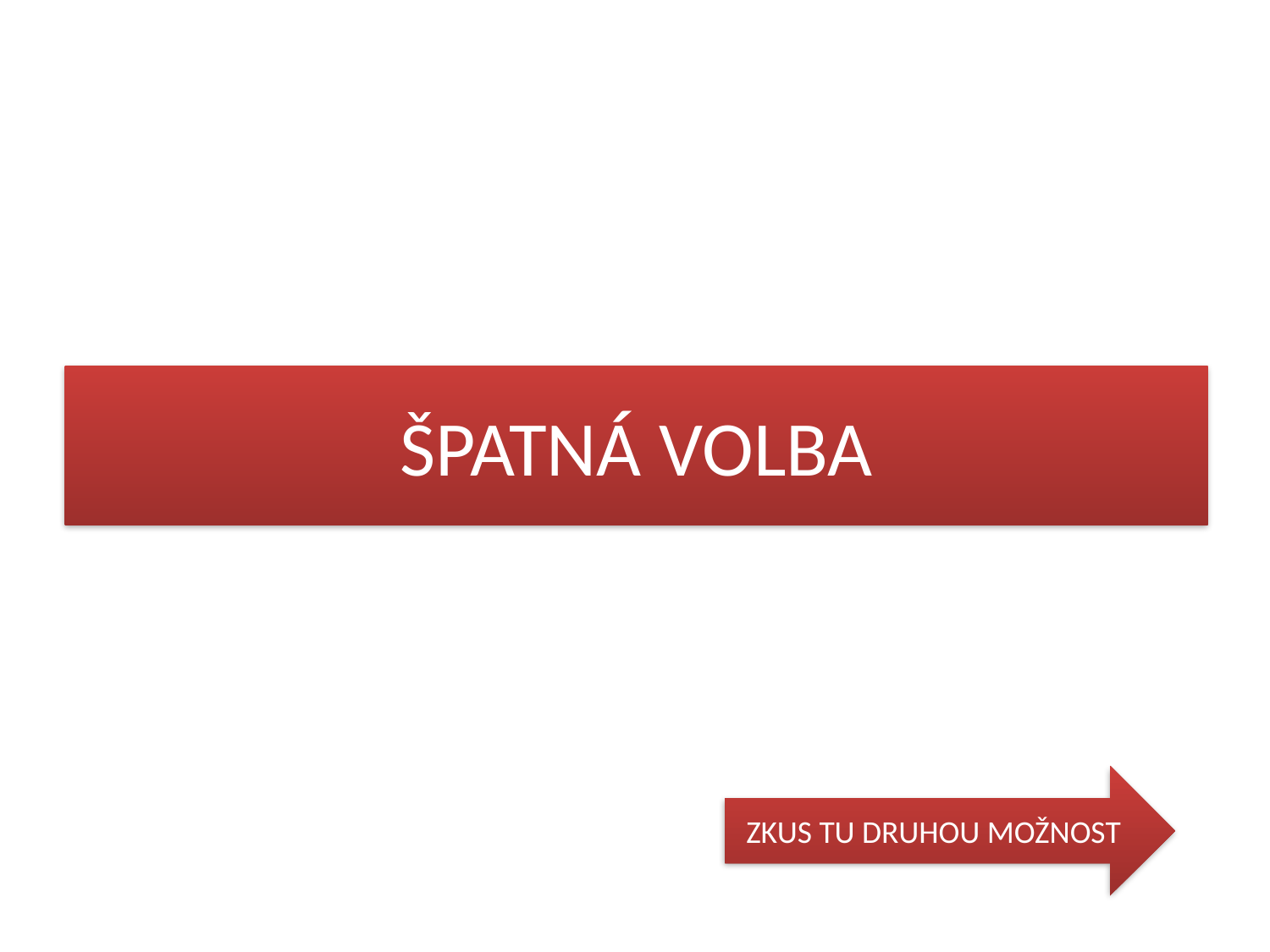

# ŠPATNÁ VOLBA
ZKUS TU DRUHOU MOŽNOST